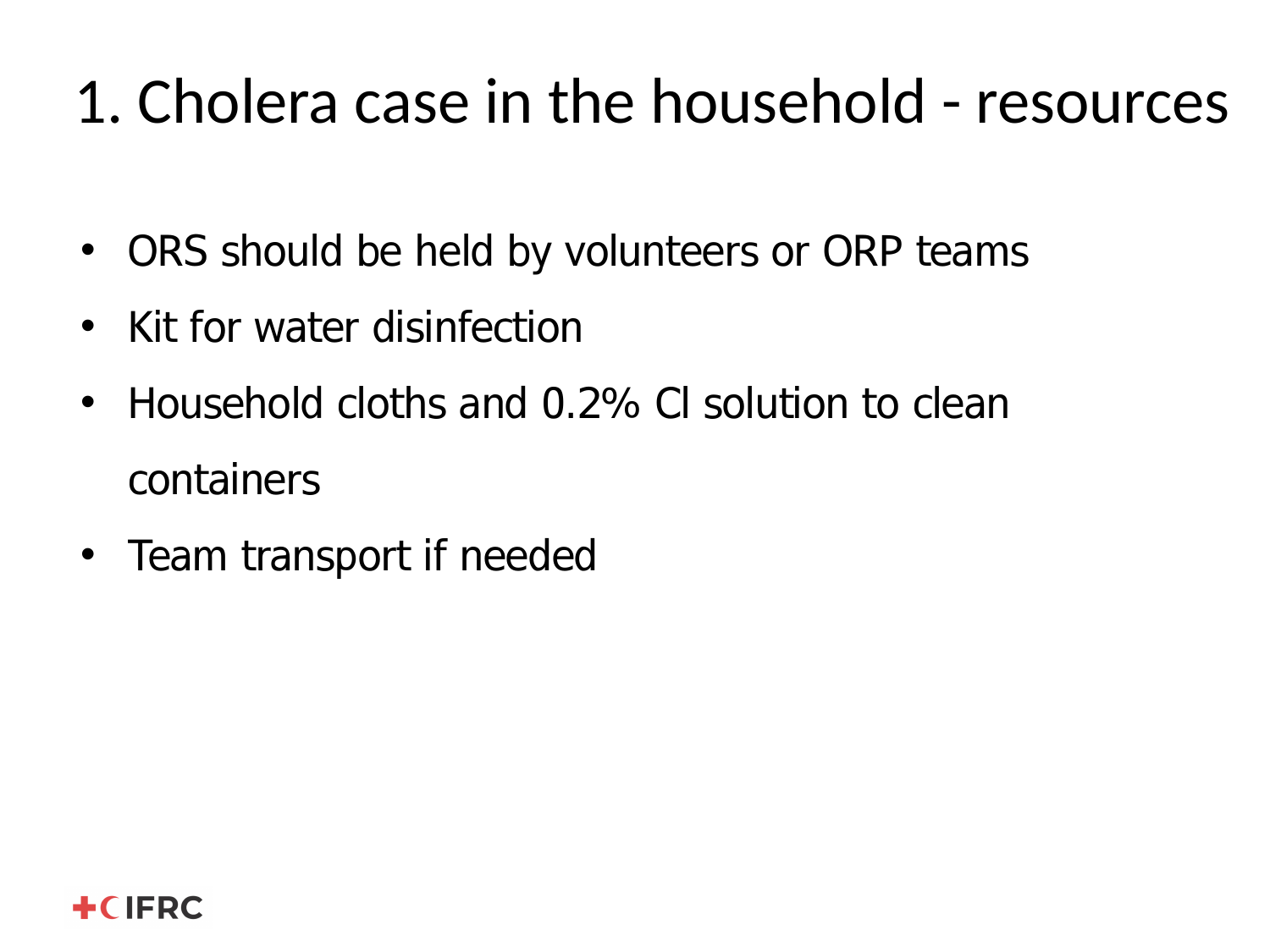

# 1. Cholera case in the household - resources
ORS should be held by volunteers or ORP teams
Kit for water disinfection
Household cloths and 0.2% Cl solution to clean containers
Team transport if needed